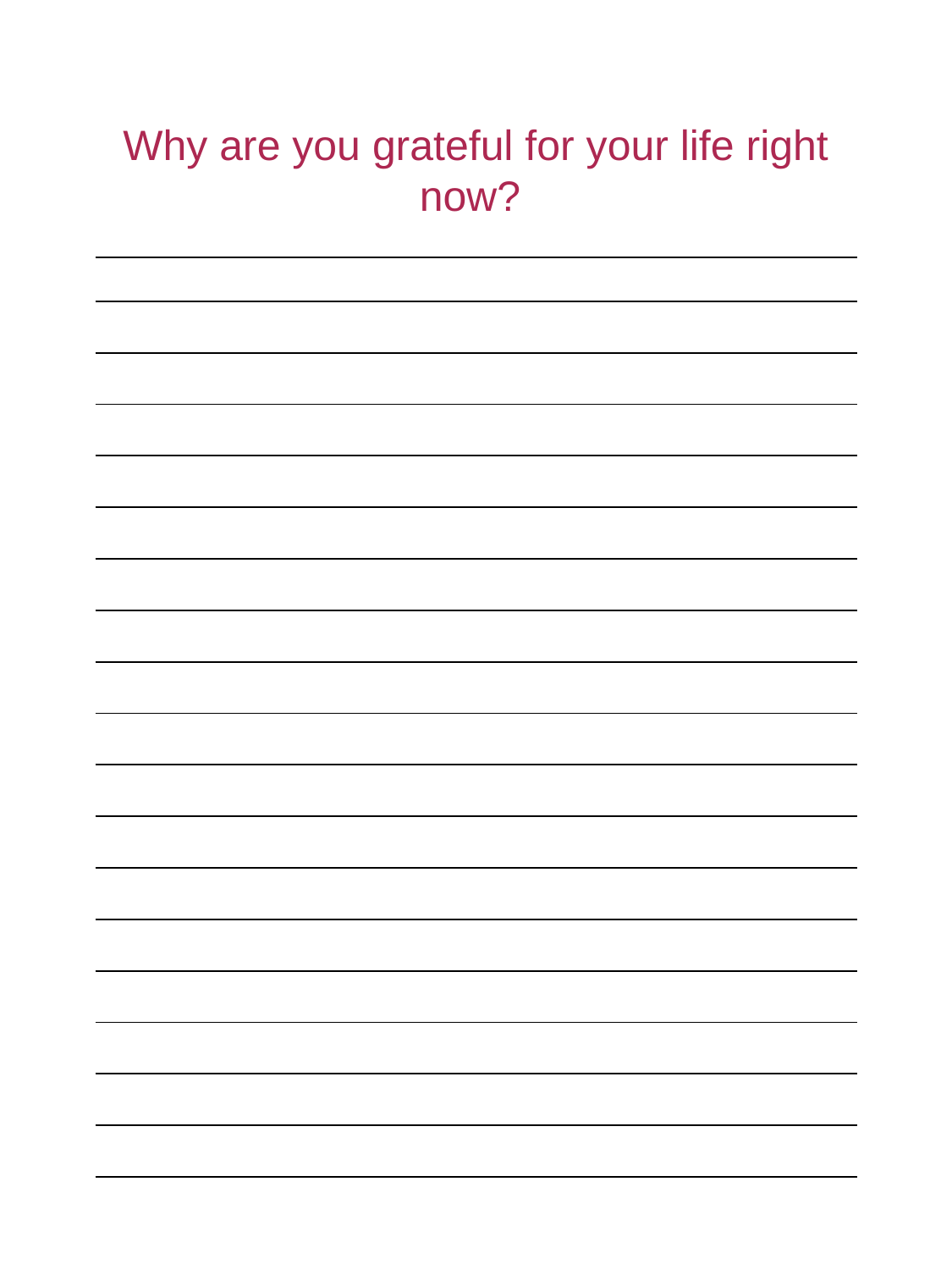

Why are you grateful for your life right now?
|  |
| --- |
|  |
|  |
|  |
|  |
|  |
|  |
|  |
|  |
|  |
|  |
|  |
|  |
|  |
|  |
|  |
|  |
|  |